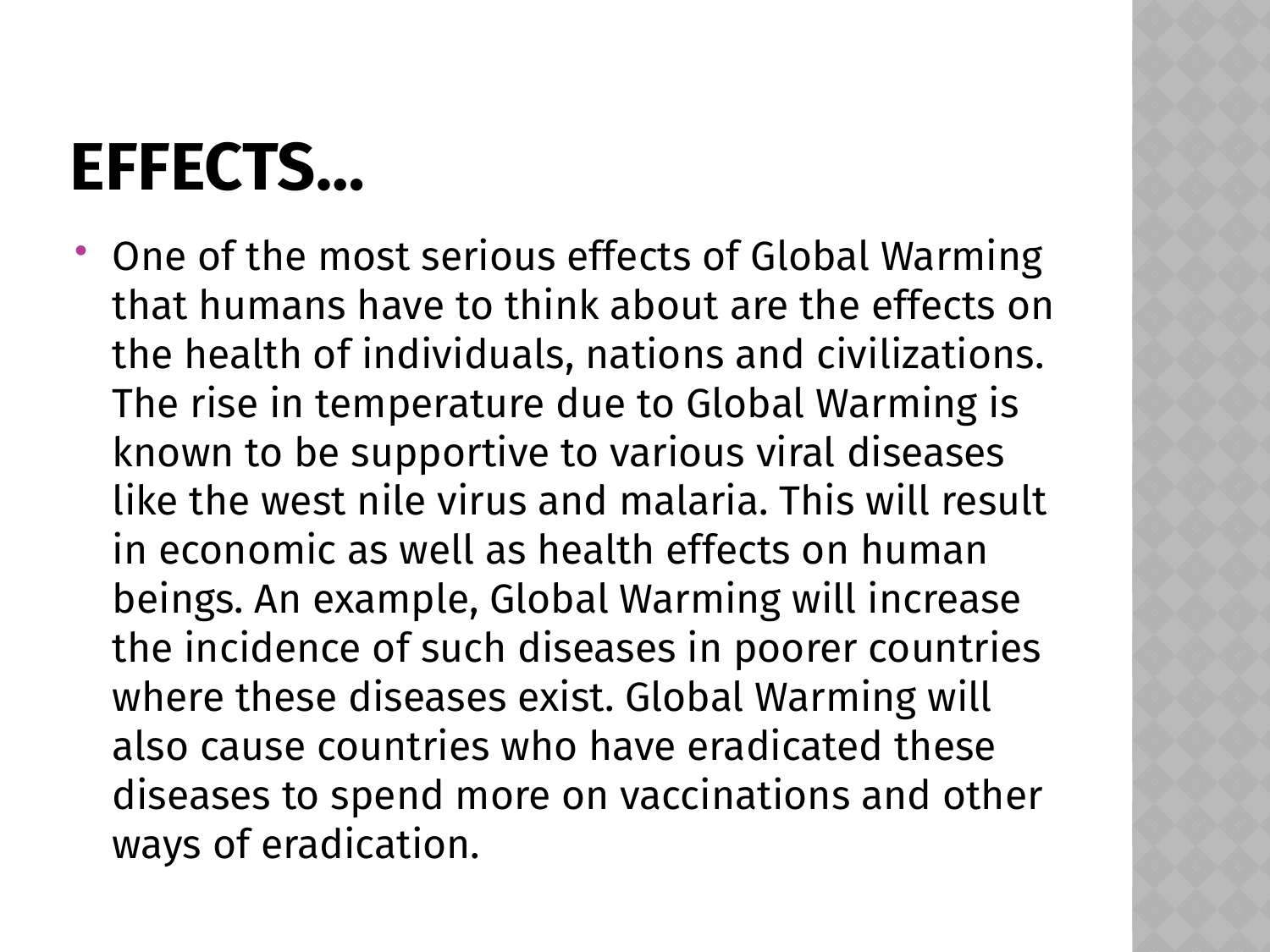

# EffECTs…
One of the most serious effects of Global Warming that humans have to think about are the effects on the health of individuals, nations and civilizations. The rise in temperature due to Global Warming is known to be supportive to various viral diseases like the west nile virus and malaria. This will result in economic as well as health effects on human beings. An example, Global Warming will increase the incidence of such diseases in poorer countries where these diseases exist. Global Warming will also cause countries who have eradicated these diseases to spend more on vaccinations and other ways of eradication.